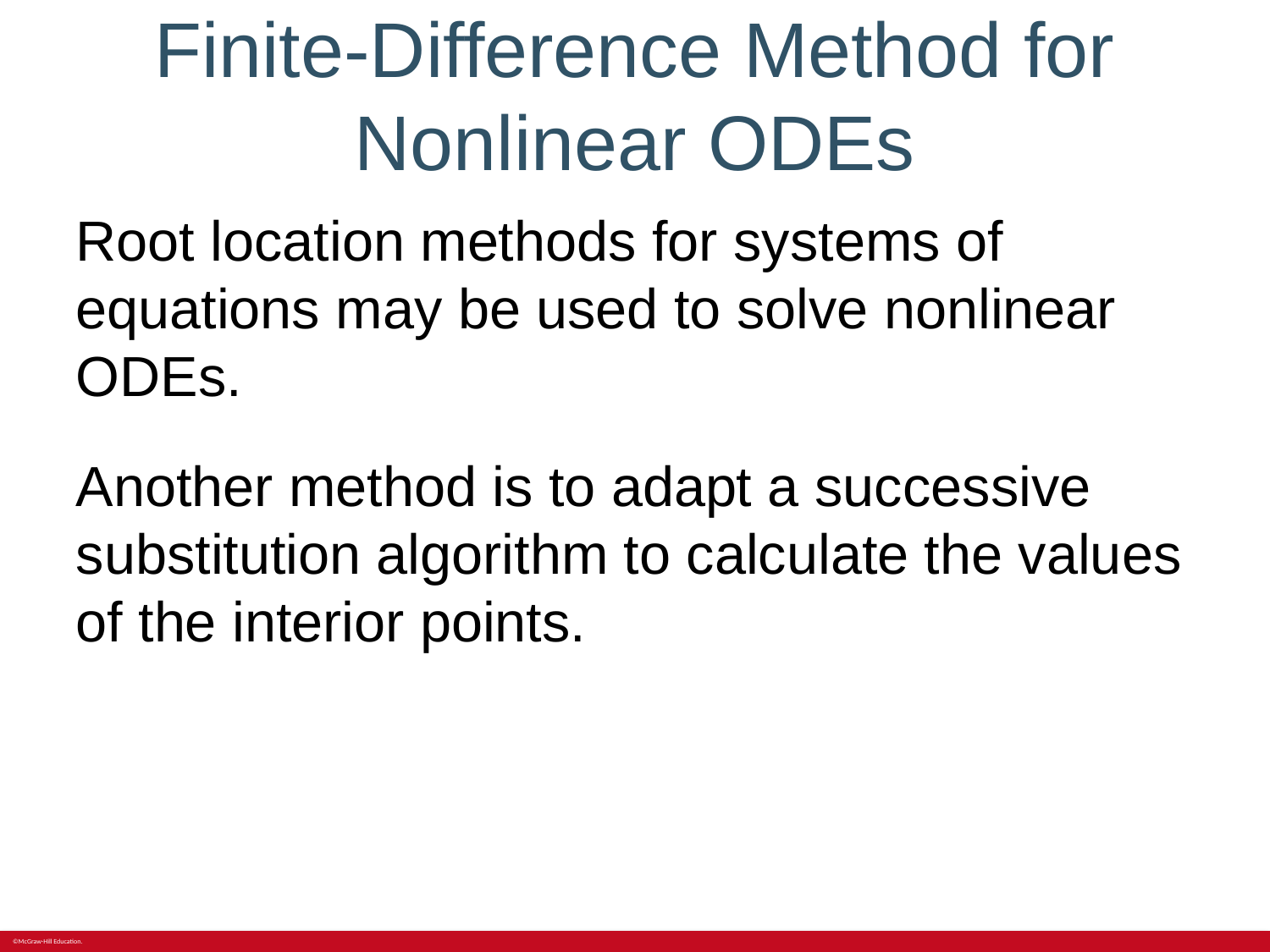

# Finite-Difference Method for Nonlinear ODEs
Root location methods for systems of equations may be used to solve nonlinear ODEs.
Another method is to adapt a successive substitution algorithm to calculate the values of the interior points.